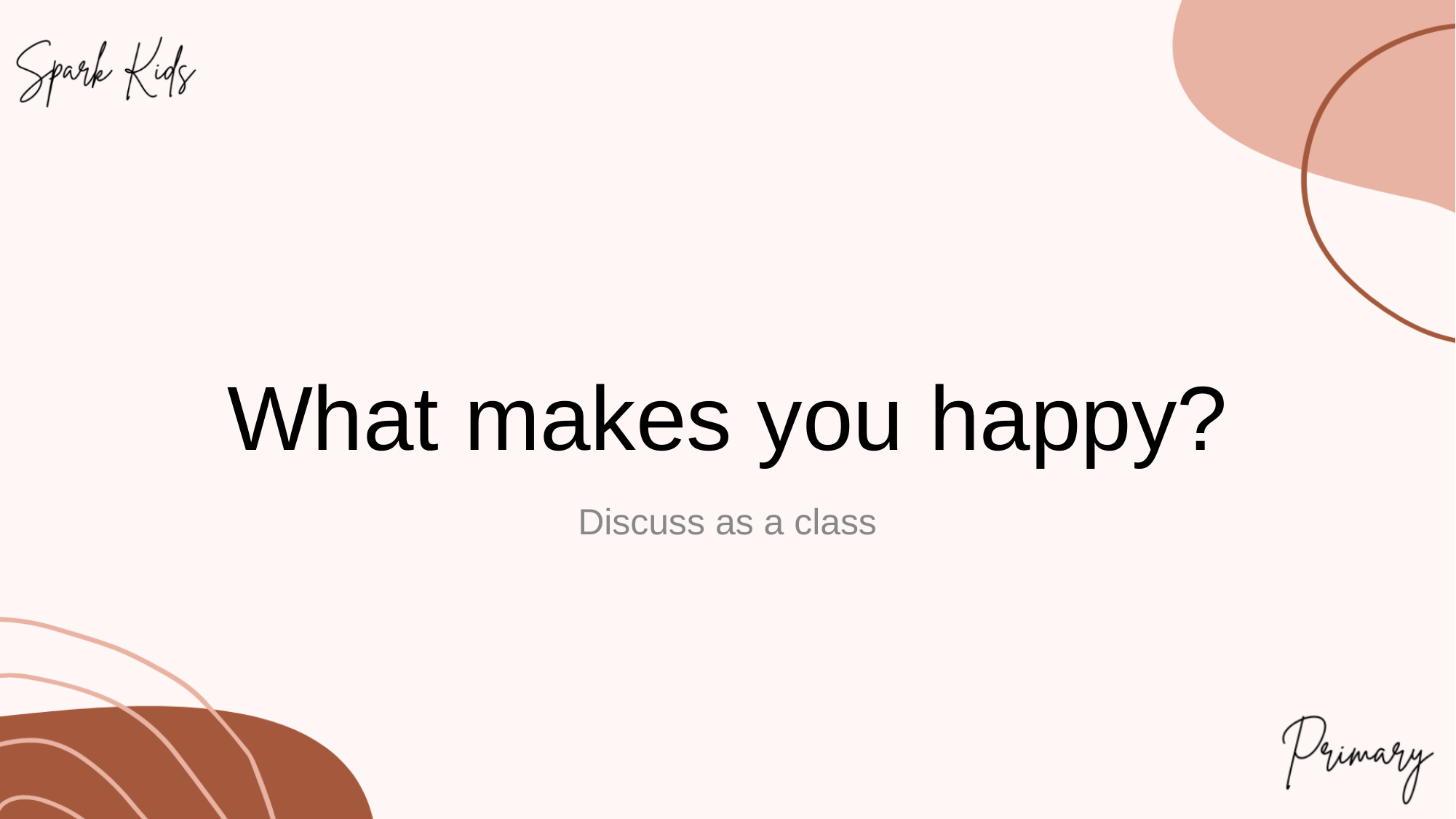

# What makes you happy?
Discuss as a class